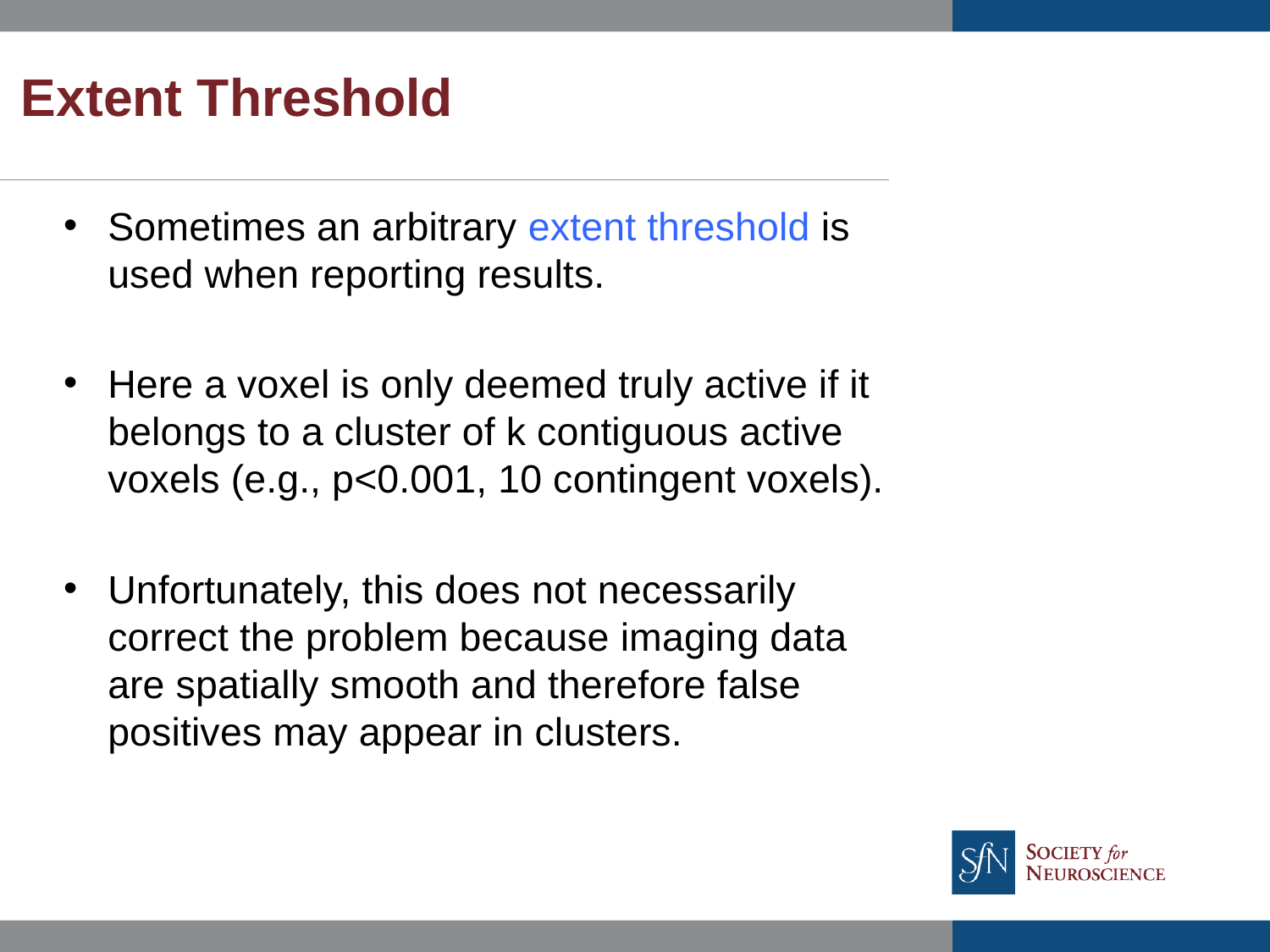

# Extent Threshold
Sometimes an arbitrary extent threshold is used when reporting results.

Here a voxel is only deemed truly active if it belongs to a cluster of k contiguous active voxels (e.g., p<0.001, 10 contingent voxels).

Unfortunately, this does not necessarily correct the problem because imaging data are spatially smooth and therefore false positives may appear in clusters.